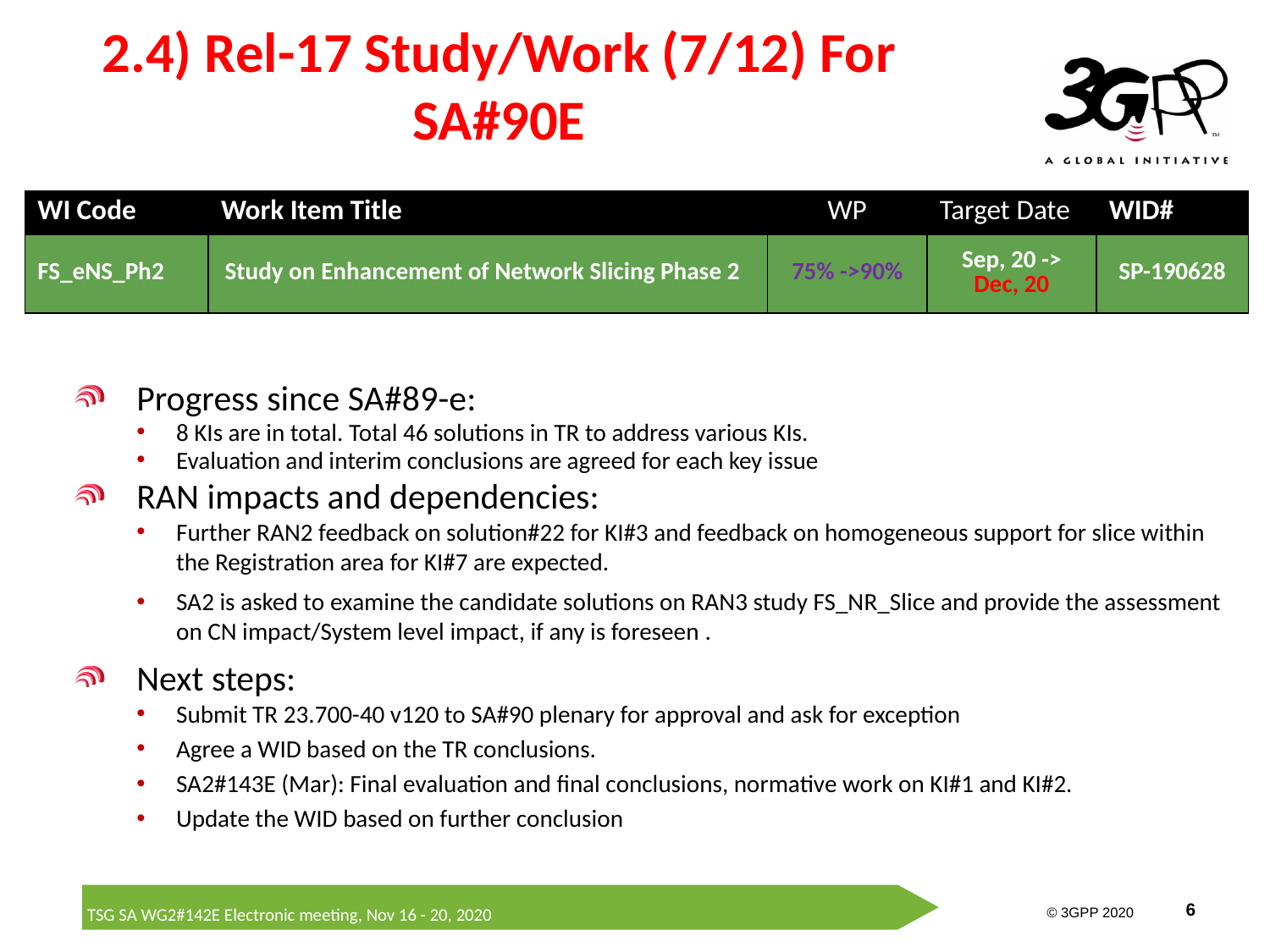

# 2.4) Rel-17 Study/Work (7/12) For SA#90E
| WI Code | Work Item Title | WP | Target Date | WID# |
| --- | --- | --- | --- | --- |
| FS\_eNS\_Ph2 | Study on Enhancement of Network Slicing Phase 2 | 75% ->90% | Sep, 20 -> Dec, 20 | SP-190628 |
Progress since SA#89-e:
8 KIs are in total. Total 46 solutions in TR to address various KIs.
Evaluation and interim conclusions are agreed for each key issue
RAN impacts and dependencies:
Further RAN2 feedback on solution#22 for KI#3 and feedback on homogeneous support for slice within the Registration area for KI#7 are expected.
SA2 is asked to examine the candidate solutions on RAN3 study FS_NR_Slice and provide the assessment on CN impact/System level impact, if any is foreseen .
Next steps:
Submit TR 23.700-40 v120 to SA#90 plenary for approval and ask for exception
Agree a WID based on the TR conclusions.
SA2#143E (Mar): Final evaluation and final conclusions, normative work on KI#1 and KI#2.
Update the WID based on further conclusion